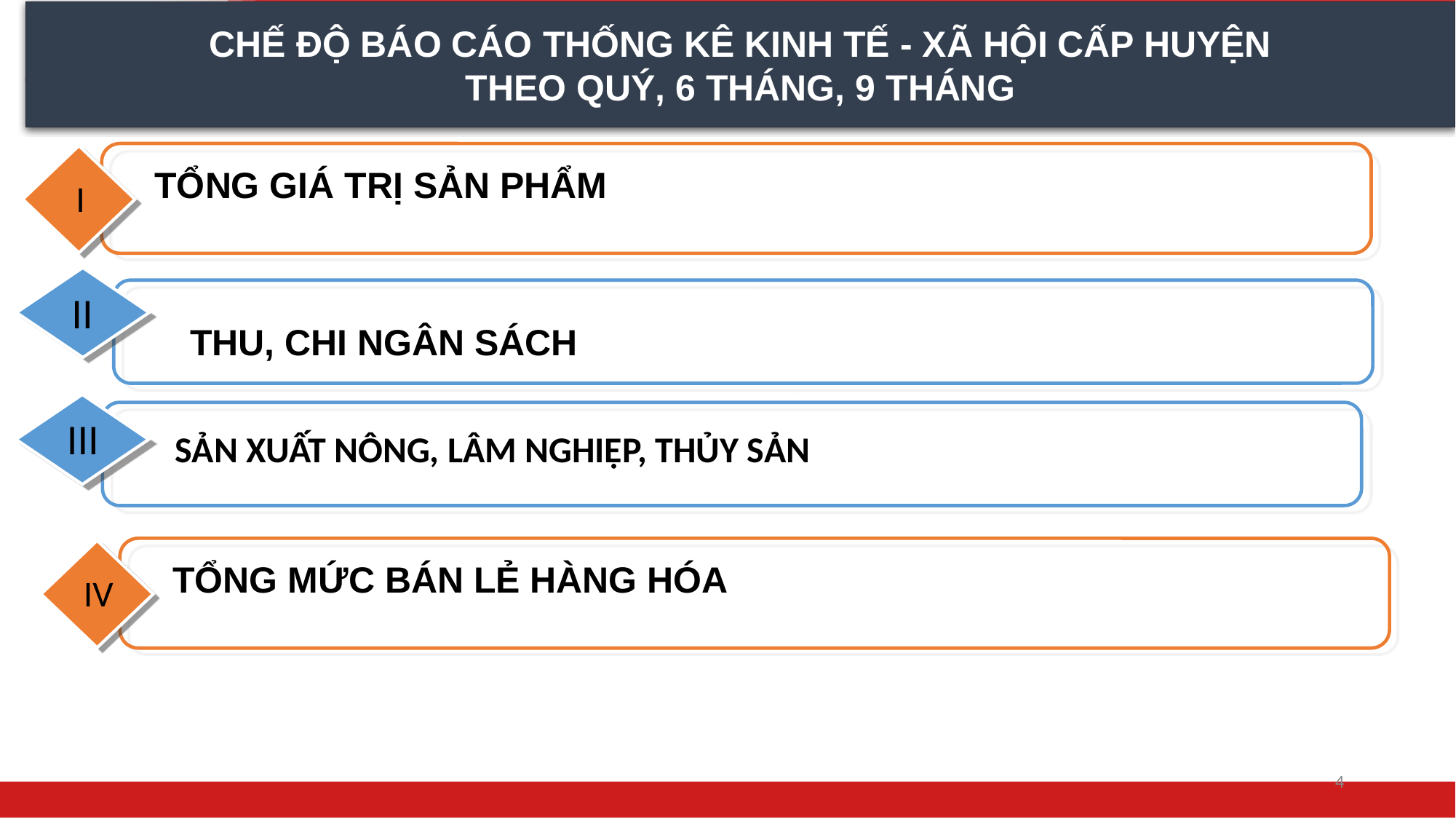

CHẾ ĐỘ BÁO CÁO THỐNG KÊ KINH TẾ - XÃ HỘI CẤP HUYỆN
THEO QUÝ, 6 THÁNG, 9 THÁNG
# NỘI DUNG

TỔNG GIÁ TRỊ SẢN PHẨM
I

II
THU, CHI NGÂN SÁCH

III
SẢN XUẤT NÔNG, LÂM NGHIỆP, THỦY SẢN

TỔNG MỨC BÁN LẺ HÀNG HÓA
IV
4